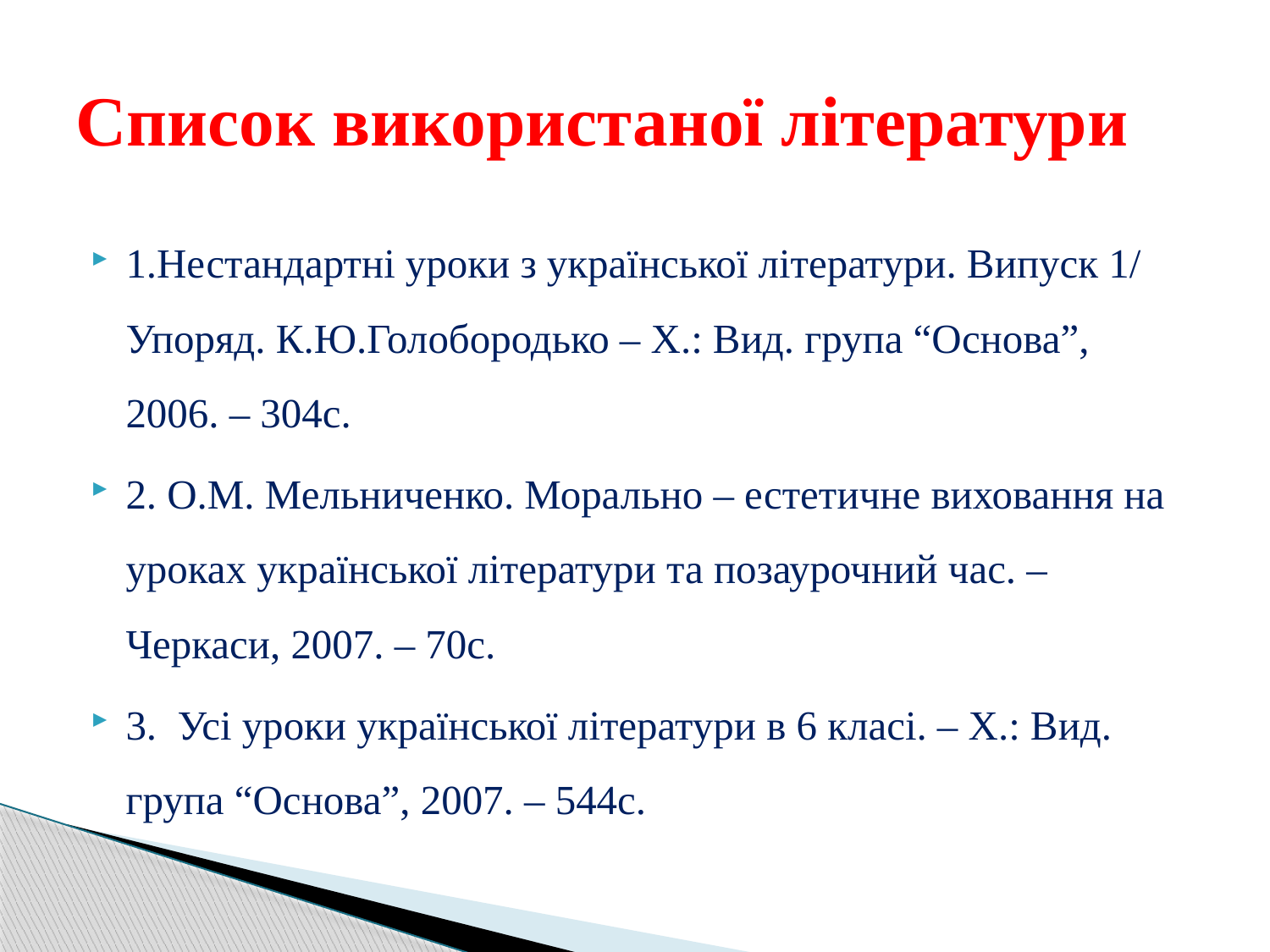

# Список використаної літератури
1.Нестандартні уроки з української літератури. Випуск 1/ Упоряд. К.Ю.Голобородько – Х.: Вид. група “Основа”, 2006. – 304с.
2. О.М. Мельниченко. Морально – естетичне виховання на уроках української літератури та позаурочний час. – Черкаси, 2007. – 70с.
3.  Усі уроки української літератури в 6 класі. – Х.: Вид. група “Основа”, 2007. – 544с.